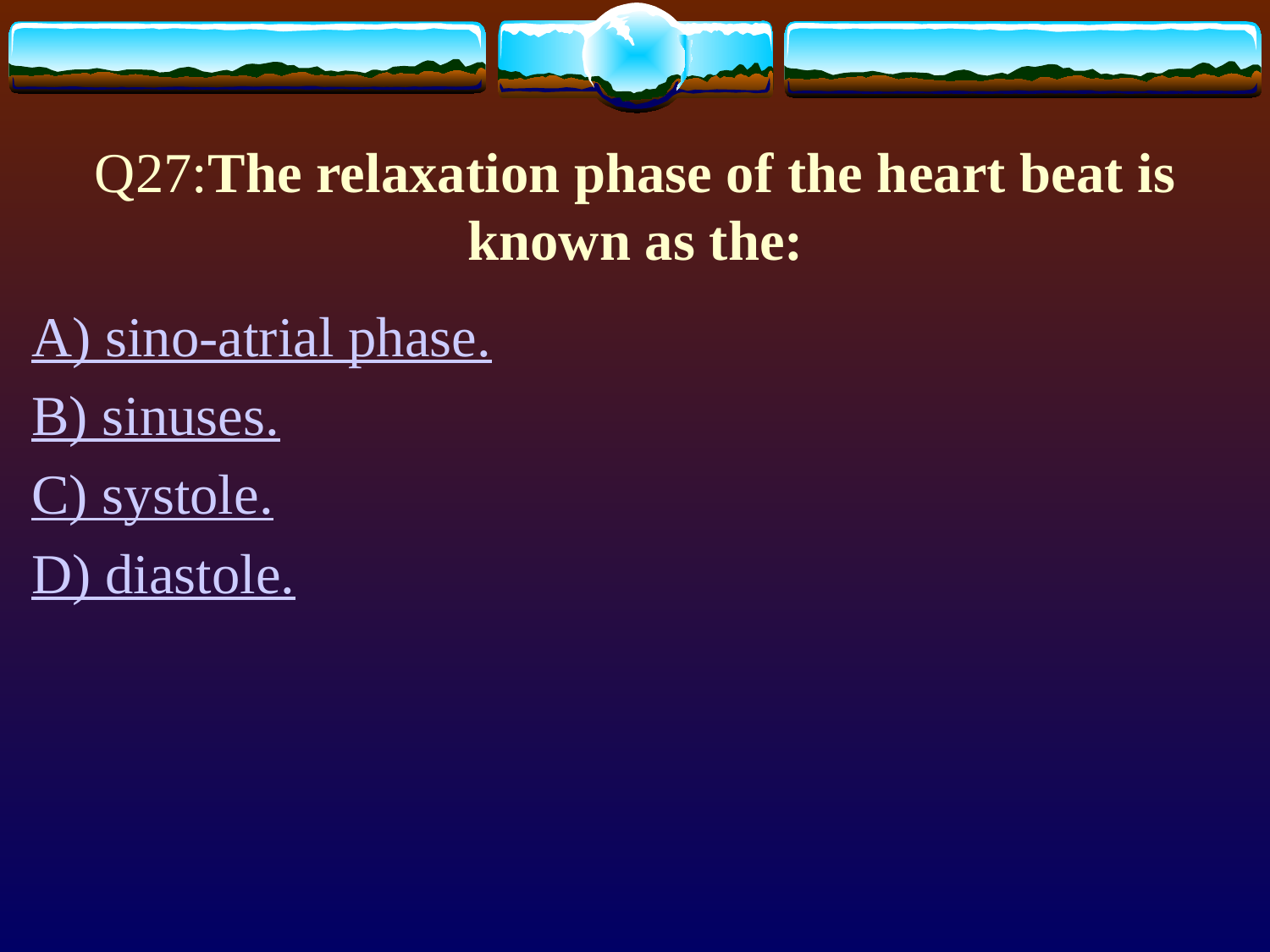

# Q27:The relaxation phase of the heart beat is known as the:
A) sino-atrial phase.
B) sinuses.
C) systole.
D) diastole.